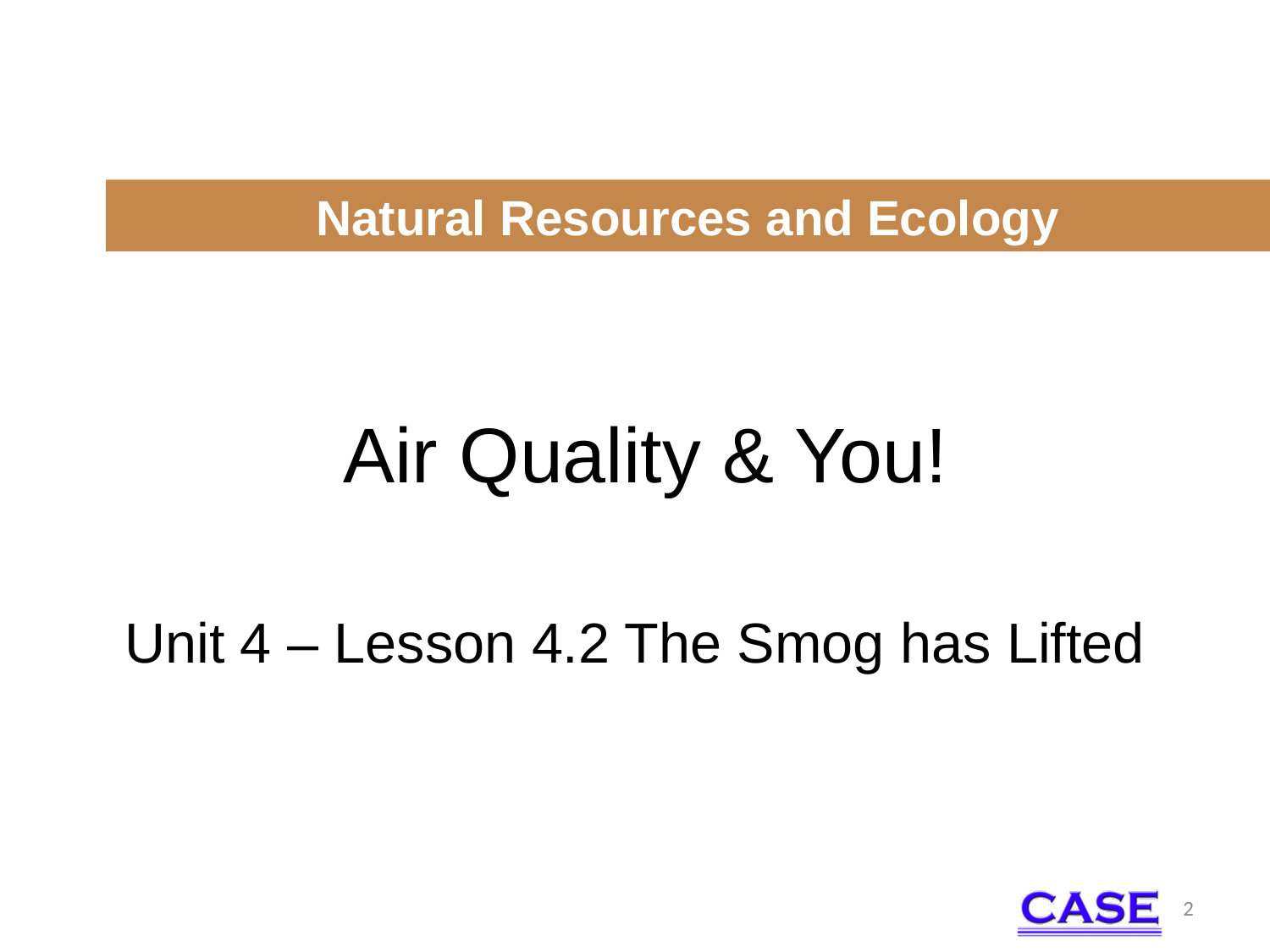

Natural Resources and Ecology
# Air Quality & You!
Unit 4 – Lesson 4.2 The Smog has Lifted
2